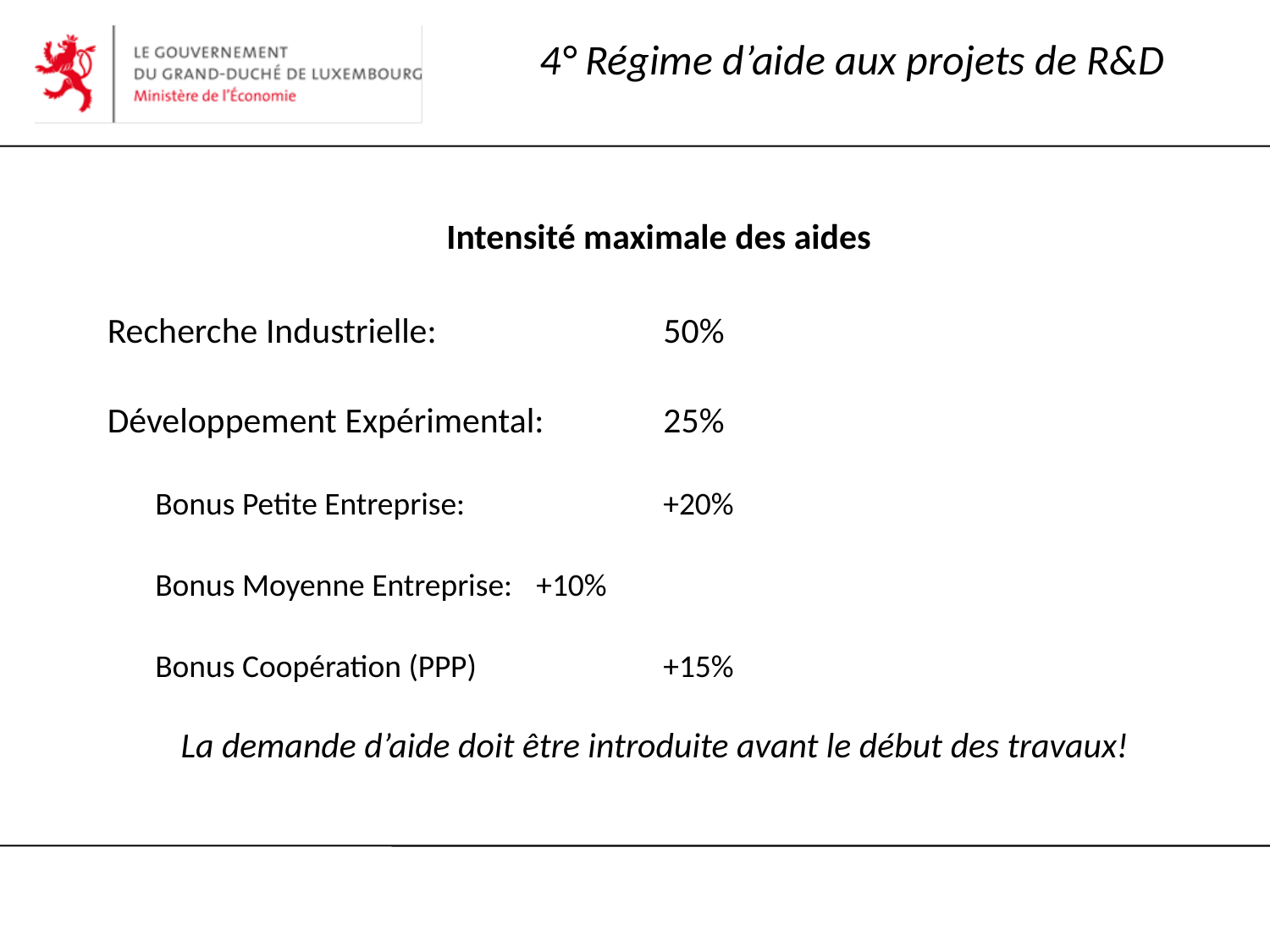

# 4° Régime d’aide aux projets de R&D
 Intensité maximale des aides

Recherche Industrielle: 		50%

Développement Expérimental: 	25%

	Bonus Petite Entreprise:		+20%

	Bonus Moyenne Entreprise:	+10%

	Bonus Coopération (PPP)		+15%

La demande d’aide doit être introduite avant le début des travaux!